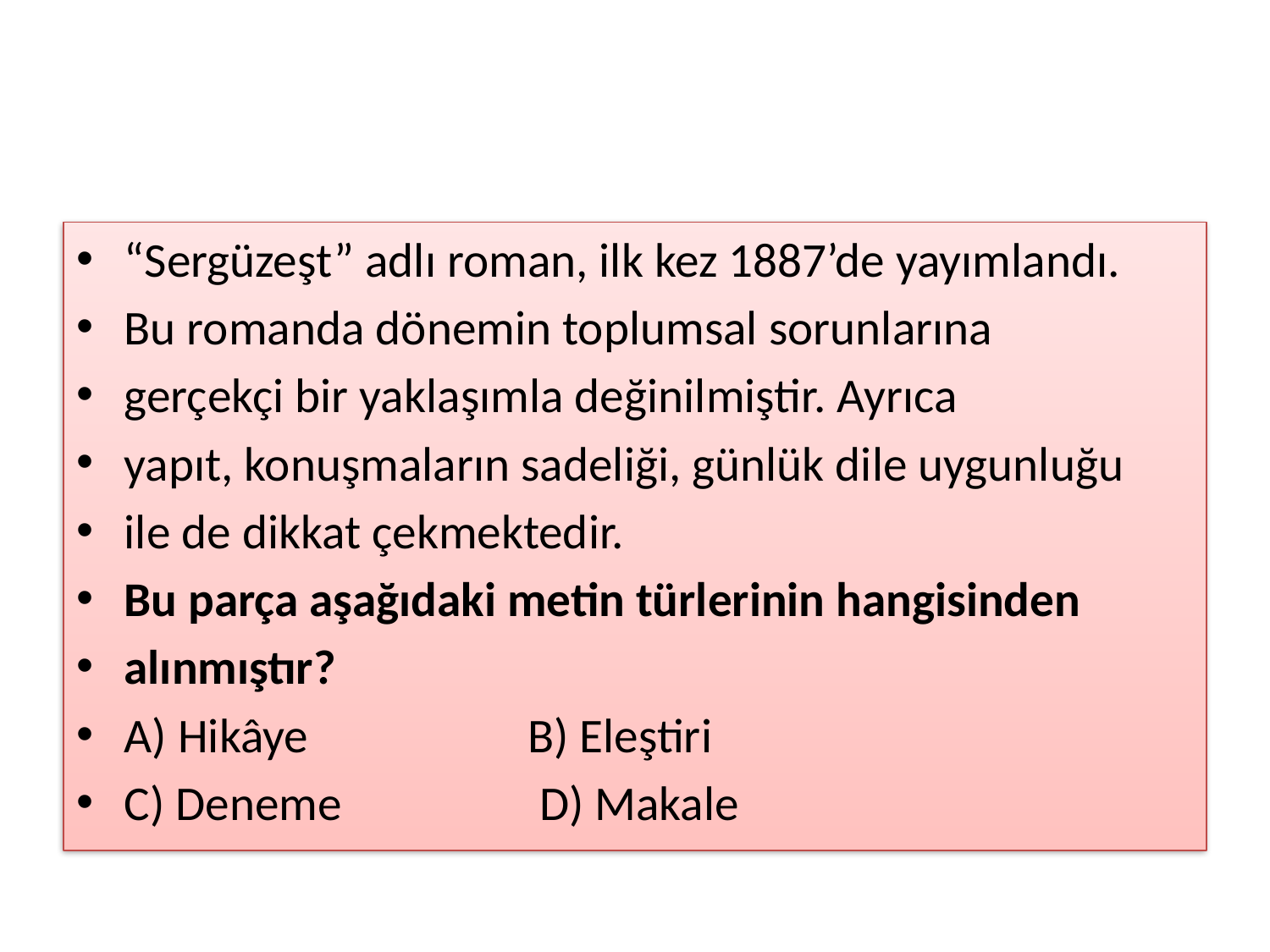

#
“Sergüzeşt” adlı roman, ilk kez 1887’de yayımlandı.
Bu romanda dönemin toplumsal sorunlarına
gerçekçi bir yaklaşımla değinilmiştir. Ayrıca
yapıt, konuşmaların sadeliği, günlük dile uygunluğu
ile de dikkat çekmektedir.
Bu parça aşağıdaki metin türlerinin hangisinden
alınmıştır?
A) Hikâye                    B) Eleştiri
C) Deneme                  D) Makale